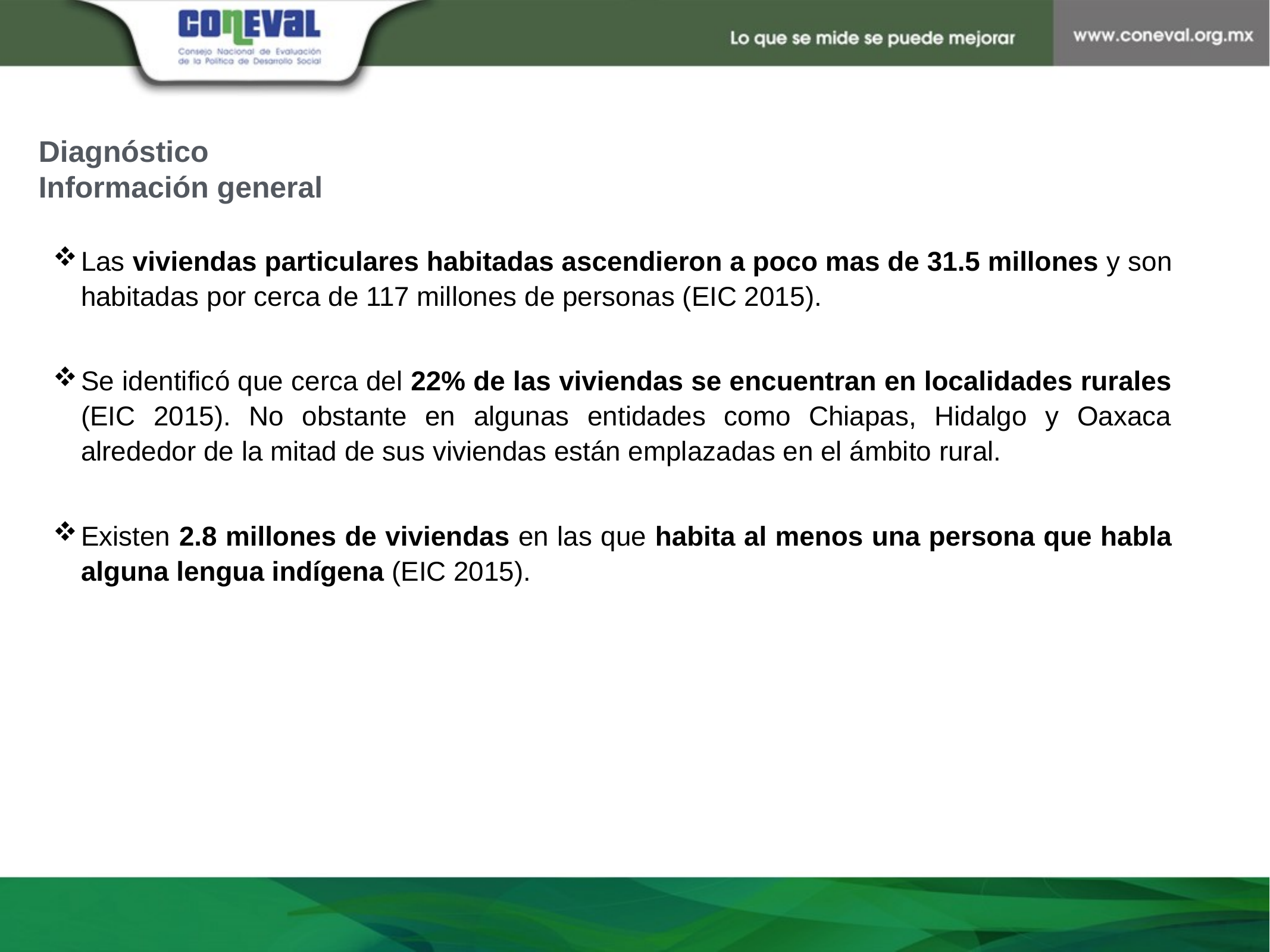

Diagnóstico
Información general
Las viviendas particulares habitadas ascendieron a poco mas de 31.5 millones y son habitadas por cerca de 117 millones de personas (EIC 2015).

Se identificó que cerca del 22% de las viviendas se encuentran en localidades rurales (EIC 2015). No obstante en algunas entidades como Chiapas, Hidalgo y Oaxaca alrededor de la mitad de sus viviendas están emplazadas en el ámbito rural.

Existen 2.8 millones de viviendas en las que habita al menos una persona que habla alguna lengua indígena (EIC 2015).